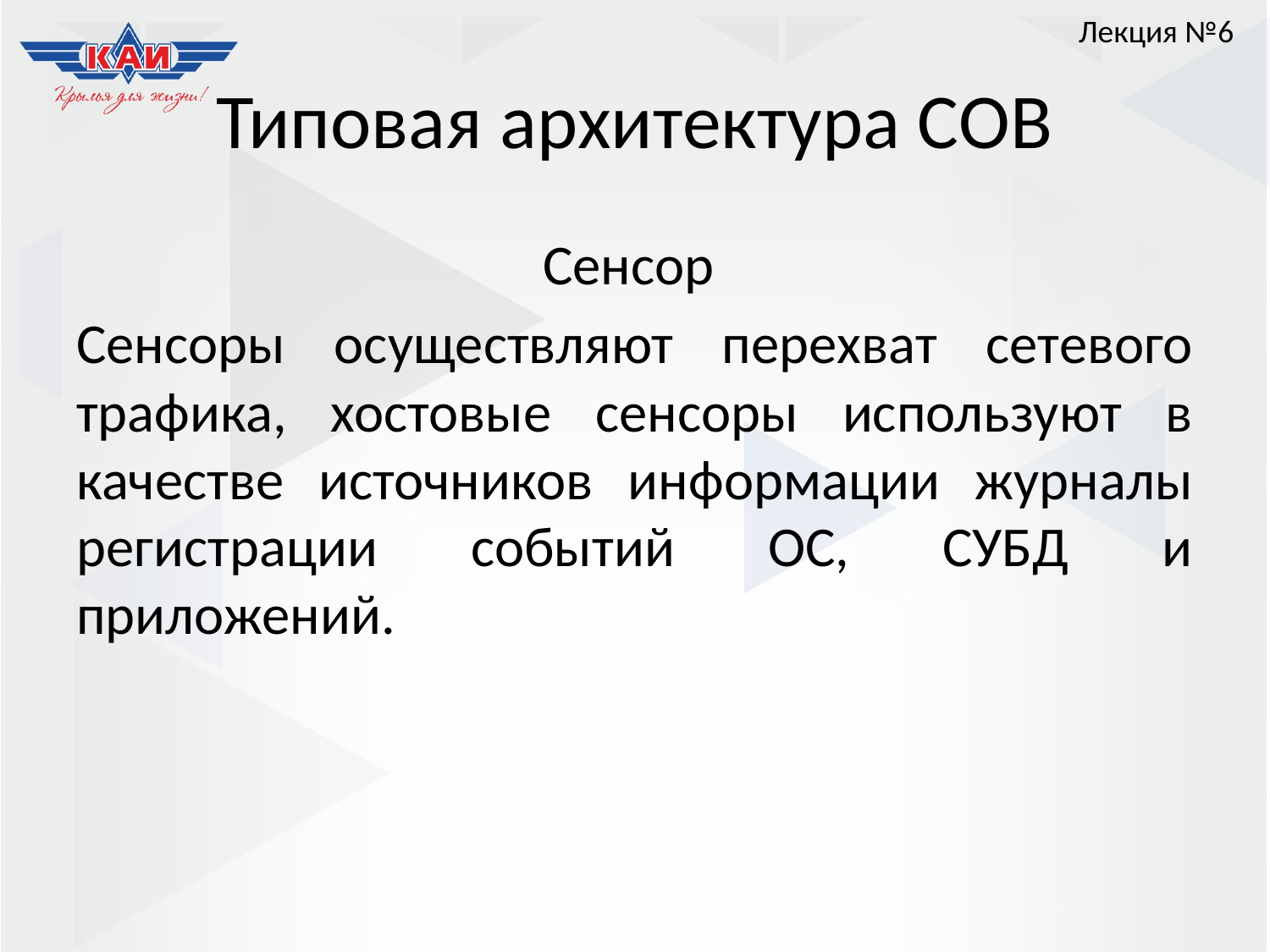

Лекция №6
# Типовая архитектура СОВ
Сенсор
Cенсоры осуществляют перехват сетевого трафика, хостовые сенсоры используют в качестве источников информации журналы регистрации событий ОС, СУБД и приложений.